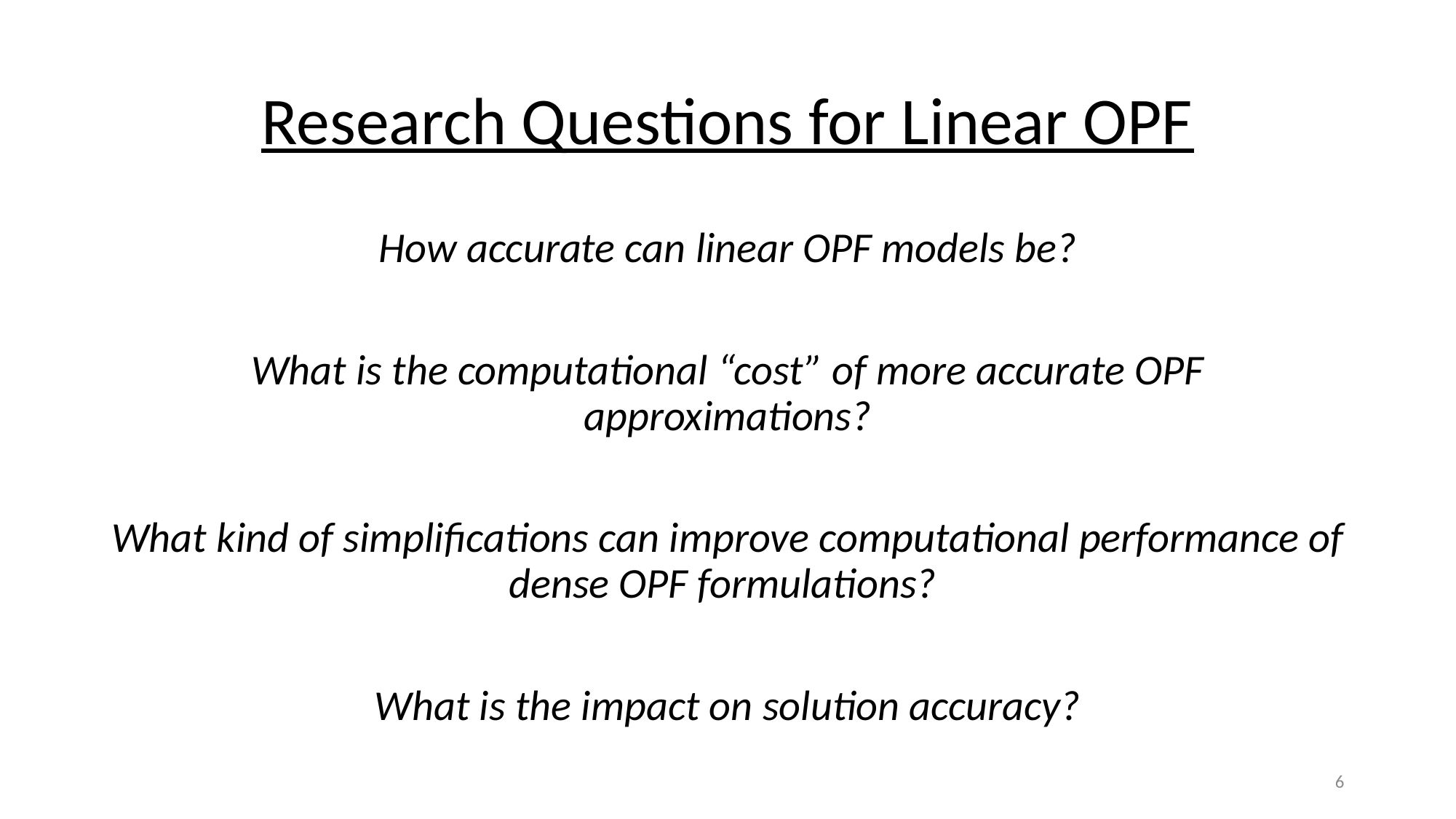

# Research Questions for Linear OPF
How accurate can linear OPF models be?

What is the computational “cost” of more accurate OPF approximations?

What kind of simplifications can improve computational performance of dense OPF formulations?

What is the impact on solution accuracy?
6